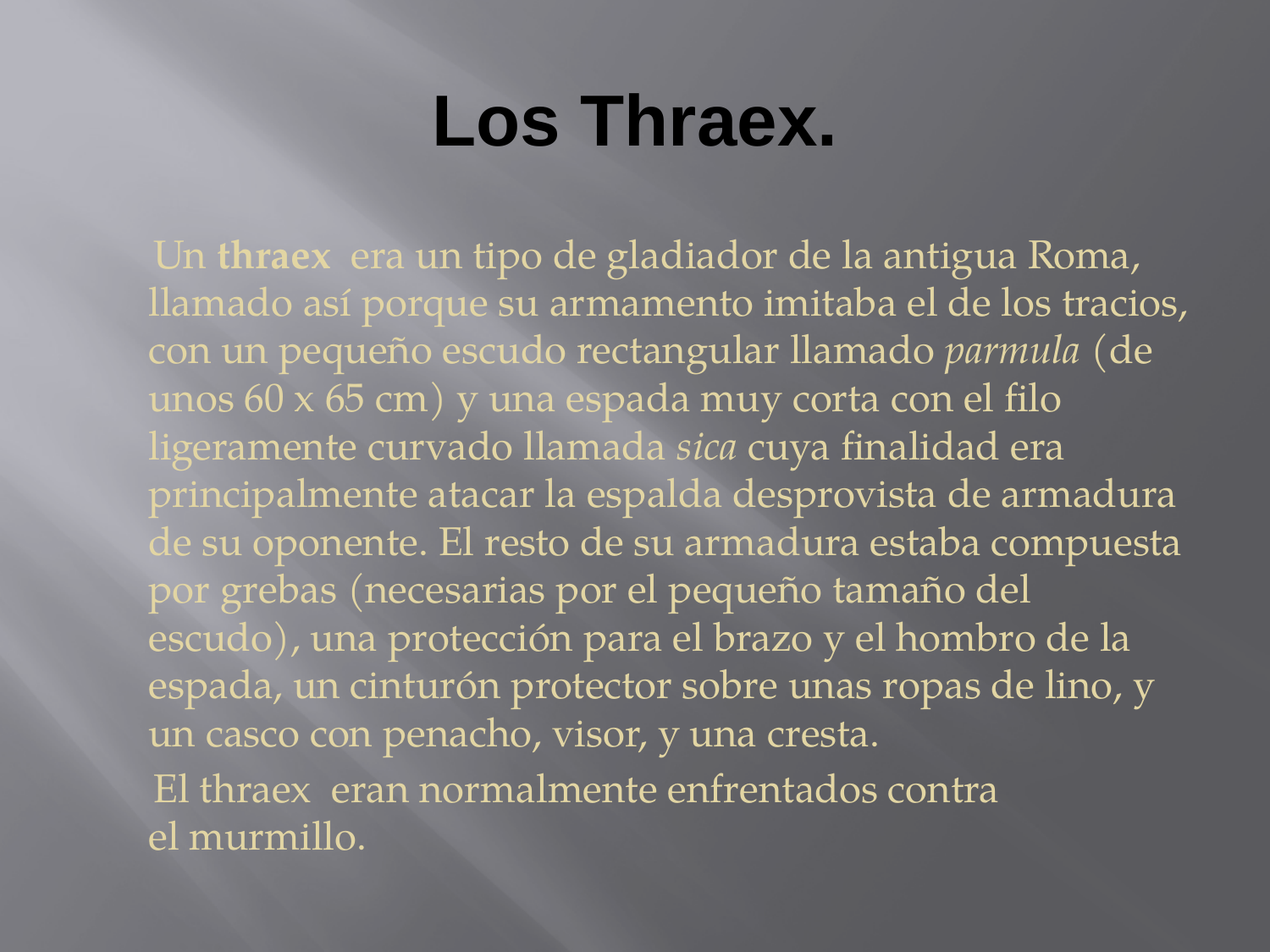

# Los Thraex.
      Un thraex  era un tipo de gladiador de la antigua Roma, llamado así porque su armamento imitaba el de los tracios, con un pequeño escudo rectangular llamado parmula (de unos 60 x 65 cm) y una espada muy corta con el filo ligeramente curvado llamada sica cuya finalidad era principalmente atacar la espalda desprovista de armadura de su oponente. El resto de su armadura estaba compuesta por grebas (necesarias por el pequeño tamaño del escudo), una protección para el brazo y el hombro de la espada, un cinturón protector sobre unas ropas de lino, y un casco con penacho, visor, y una cresta.
      El thraex  eran normalmente enfrentados contra el murmillo.